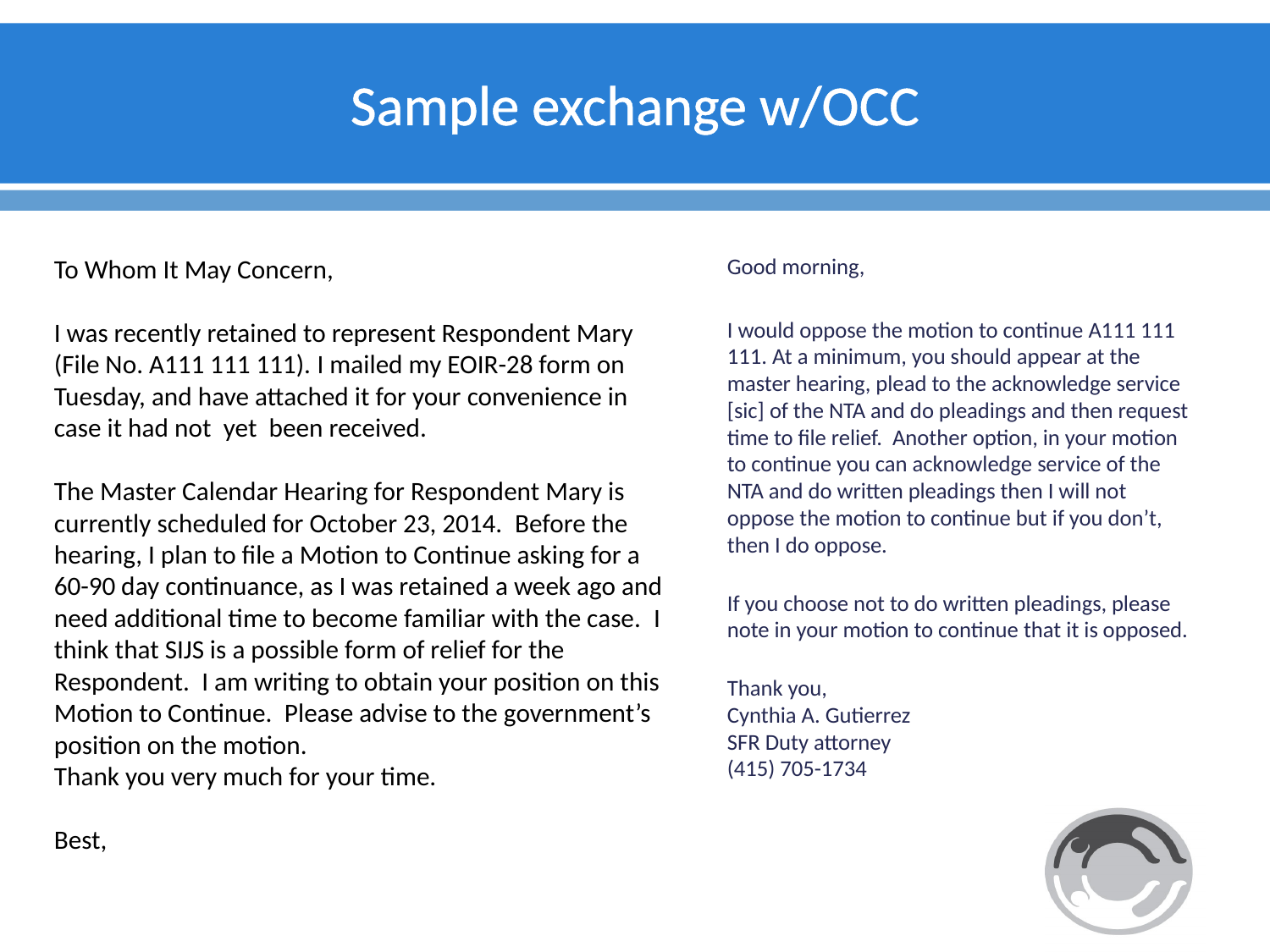

# Sample exchange w/OCC
To Whom It May Concern, 
I was recently retained to represent Respondent Mary (File No. A111 111 111). I mailed my EOIR-28 form on Tuesday, and have attached it for your convenience in case it had not  yet  been received. 
The Master Calendar Hearing for Respondent Mary is currently scheduled for October 23, 2014.  Before the hearing, I plan to file a Motion to Continue asking for a 60-90 day continuance, as I was retained a week ago and need additional time to become familiar with the case.  I think that SIJS is a possible form of relief for the Respondent.  I am writing to obtain your position on this Motion to Continue.  Please advise to the government’s position on the motion.
Thank you very much for your time. 
Best,
Good morning,

I would oppose the motion to continue A111 111 111. At a minimum, you should appear at the master hearing, plead to the acknowledge service [sic] of the NTA and do pleadings and then request time to file relief.  Another option, in your motion to continue you can acknowledge service of the NTA and do written pleadings then I will not oppose the motion to continue but if you don’t, then I do oppose.
If you choose not to do written pleadings, please note in your motion to continue that it is opposed.
Thank you, 
Cynthia A. Gutierrez 
SFR Duty attorney 
(415) 705-1734